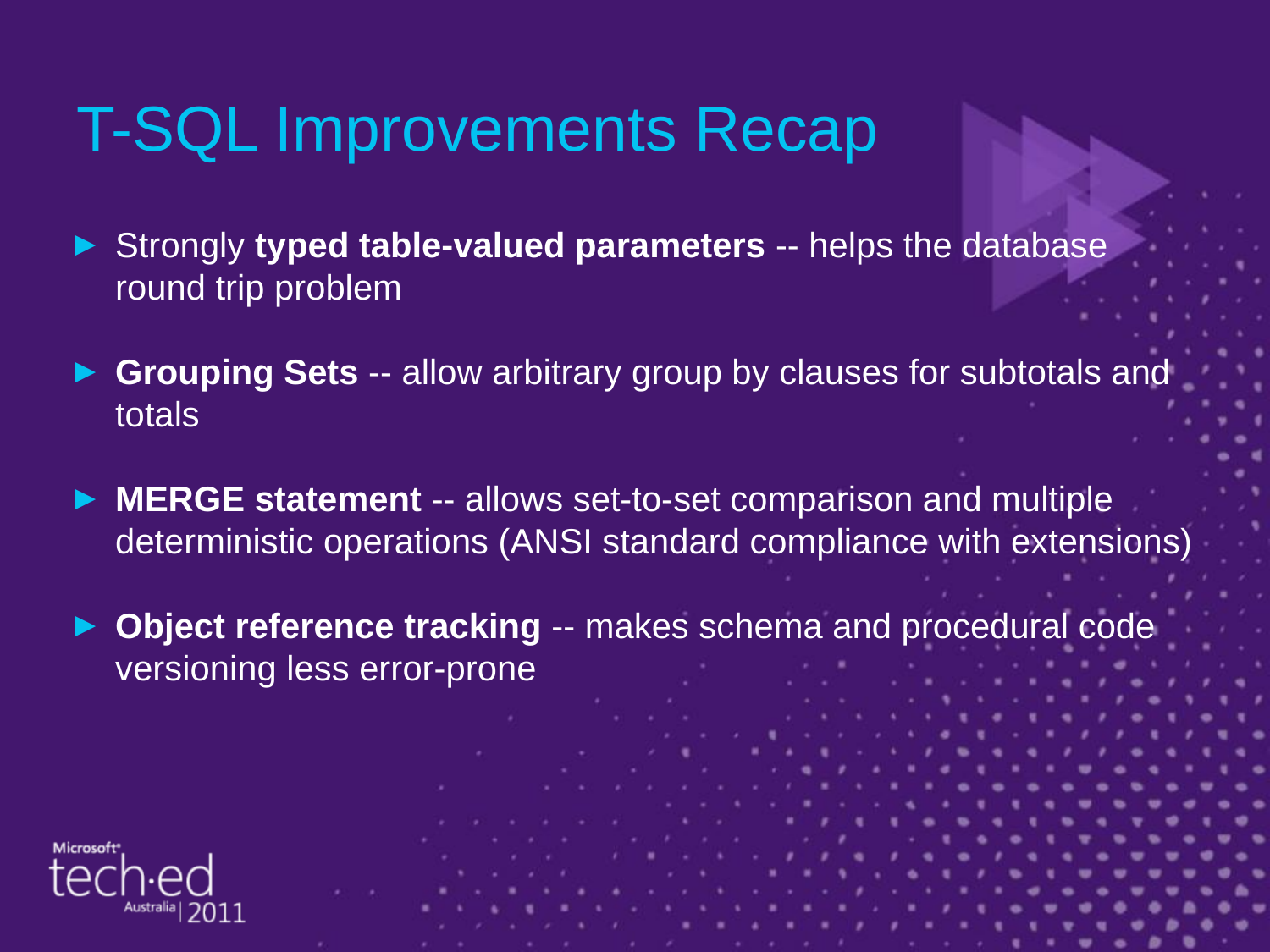

# T-SQL Improvements Recap
Strongly typed table-valued parameters -- helps the database round trip problem
Grouping Sets -- allow arbitrary group by clauses for subtotals and totals
MERGE statement -- allows set-to-set comparison and multiple deterministic operations (ANSI standard compliance with extensions)
Object reference tracking -- makes schema and procedural code versioning less error-prone